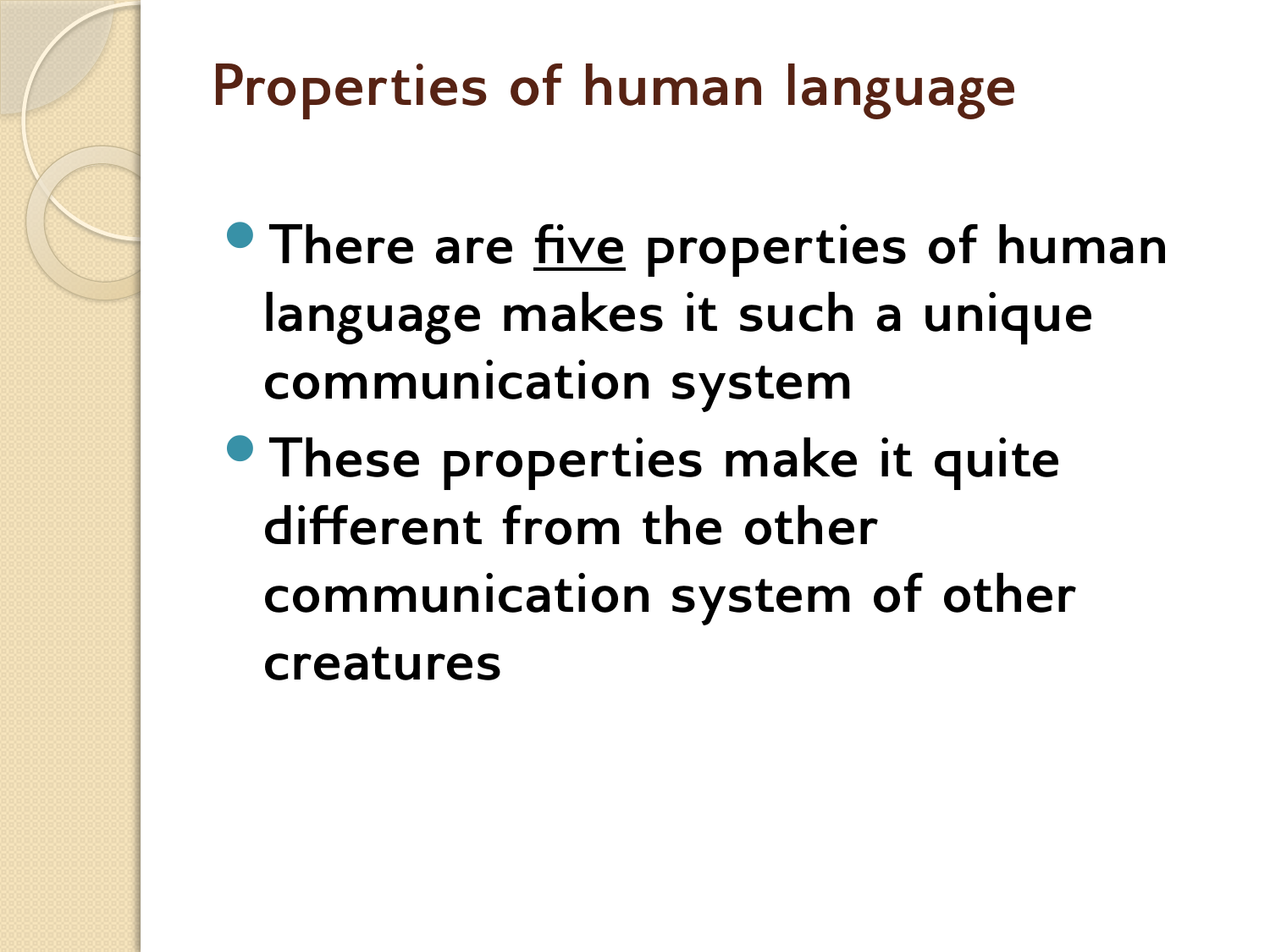

# Properties of human language
There are five properties of human language makes it such a unique communication system
These properties make it quite different from the other communication system of other creatures